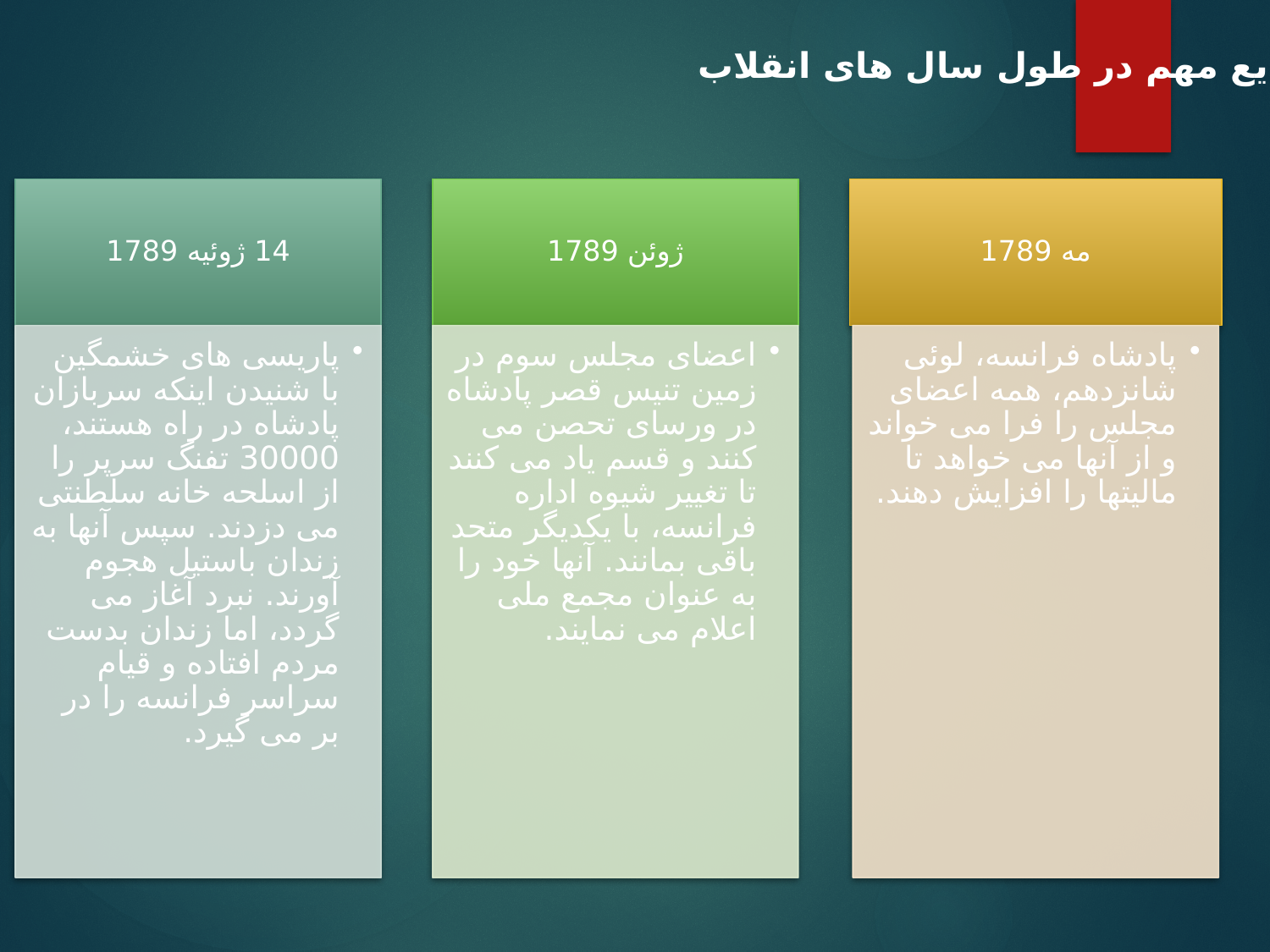

وقایع مهم در طول سال های انقلاب
مه 1789
پادشاه فرانسه، لوئی شانزدهم، همه اعضای مجلس را فرا می خواند و از آنها می خواهد تا مالیتها را افزایش دهند.
ژوئن 1789
اعضای مجلس سوم در زمین تنیس قصر پادشاه در ورسای تحصن می کنند و قسم یاد می کنند تا تغییر شیوه اداره فرانسه، با یکدیگر متحد باقی بمانند. آنها خود را به عنوان مجمع ملی اعلام می نمایند.
14 ژوئیه 1789
پاریسی های خشمگین با شنیدن اینکه سربازان پادشاه در راه هستند، 30000 تفنگ سرپر را از اسلحه خانه سلطنتی می دزدند. سپس آنها به زندان باستیل هجوم آورند. نبرد آغاز می گردد، اما زندان بدست مردم افتاده و قیام سراسر فرانسه را در بر می گیرد.